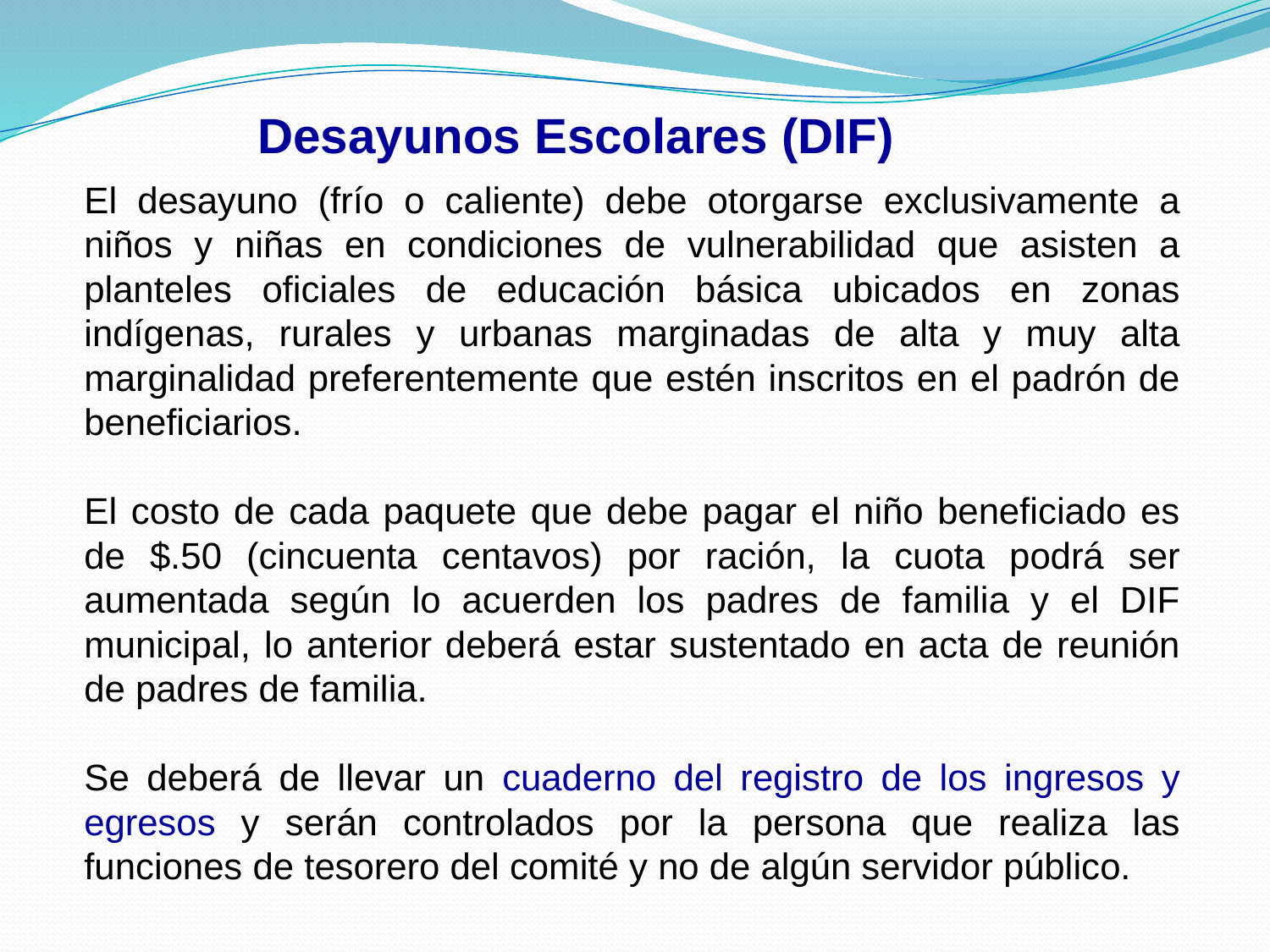

Desayunos Escolares (DIF)
El desayuno (frío o caliente) debe otorgarse exclusivamente a niños y niñas en condiciones de vulnerabilidad que asisten a planteles oficiales de educación básica ubicados en zonas indígenas, rurales y urbanas marginadas de alta y muy alta marginalidad preferentemente que estén inscritos en el padrón de beneficiarios.

El costo de cada paquete que debe pagar el niño beneficiado es de $.50 (cincuenta centavos) por ración, la cuota podrá ser aumentada según lo acuerden los padres de familia y el DIF municipal, lo anterior deberá estar sustentado en acta de reunión de padres de familia.

Se deberá de llevar un cuaderno del registro de los ingresos y egresos y serán controlados por la persona que realiza las funciones de tesorero del comité y no de algún servidor público.